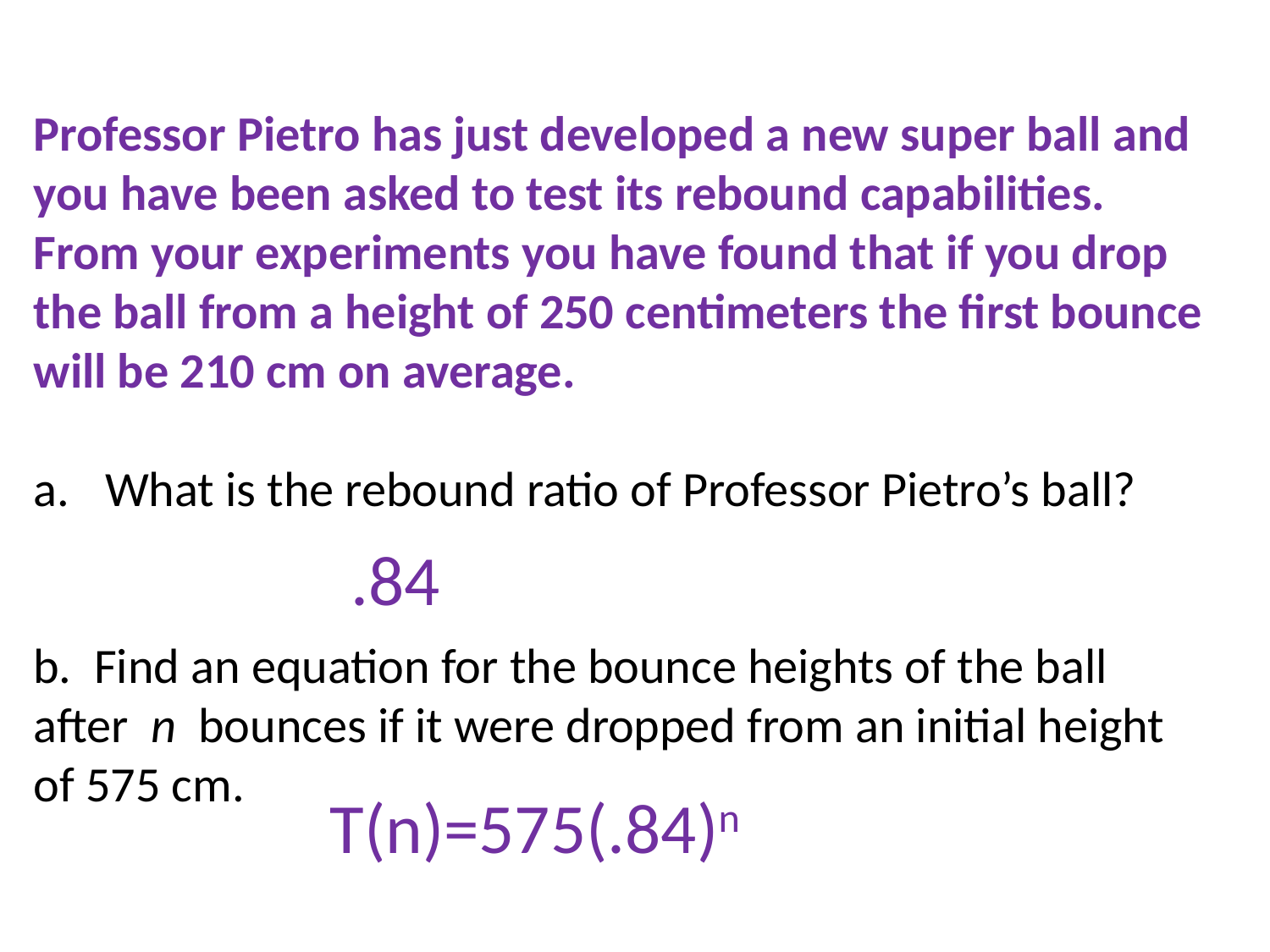

Professor Pietro has just developed a new super ball and you have been asked to test its rebound capabilities.  From your experiments you have found that if you drop the ball from a height of 250 centimeters the first bounce will be 210 cm on average.

What is the rebound ratio of Professor Pietro’s ball?

b.  Find an equation for the bounce heights of the ball after  n  bounces if it were dropped from an initial height of 575 cm.
.84
T(n)=575(.84)n